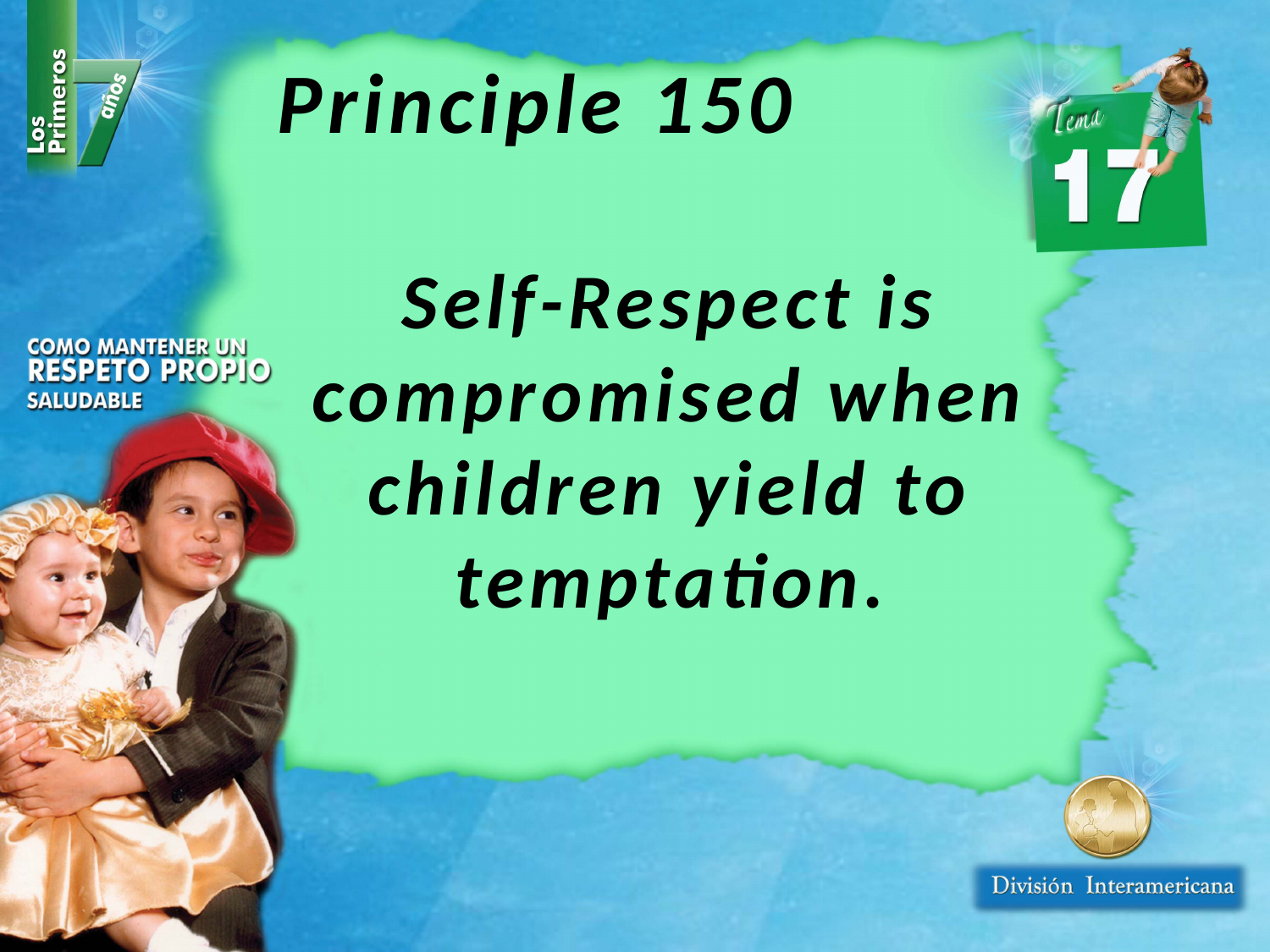

Principle 150

Self-Respect is compromised when children yield to temptation.